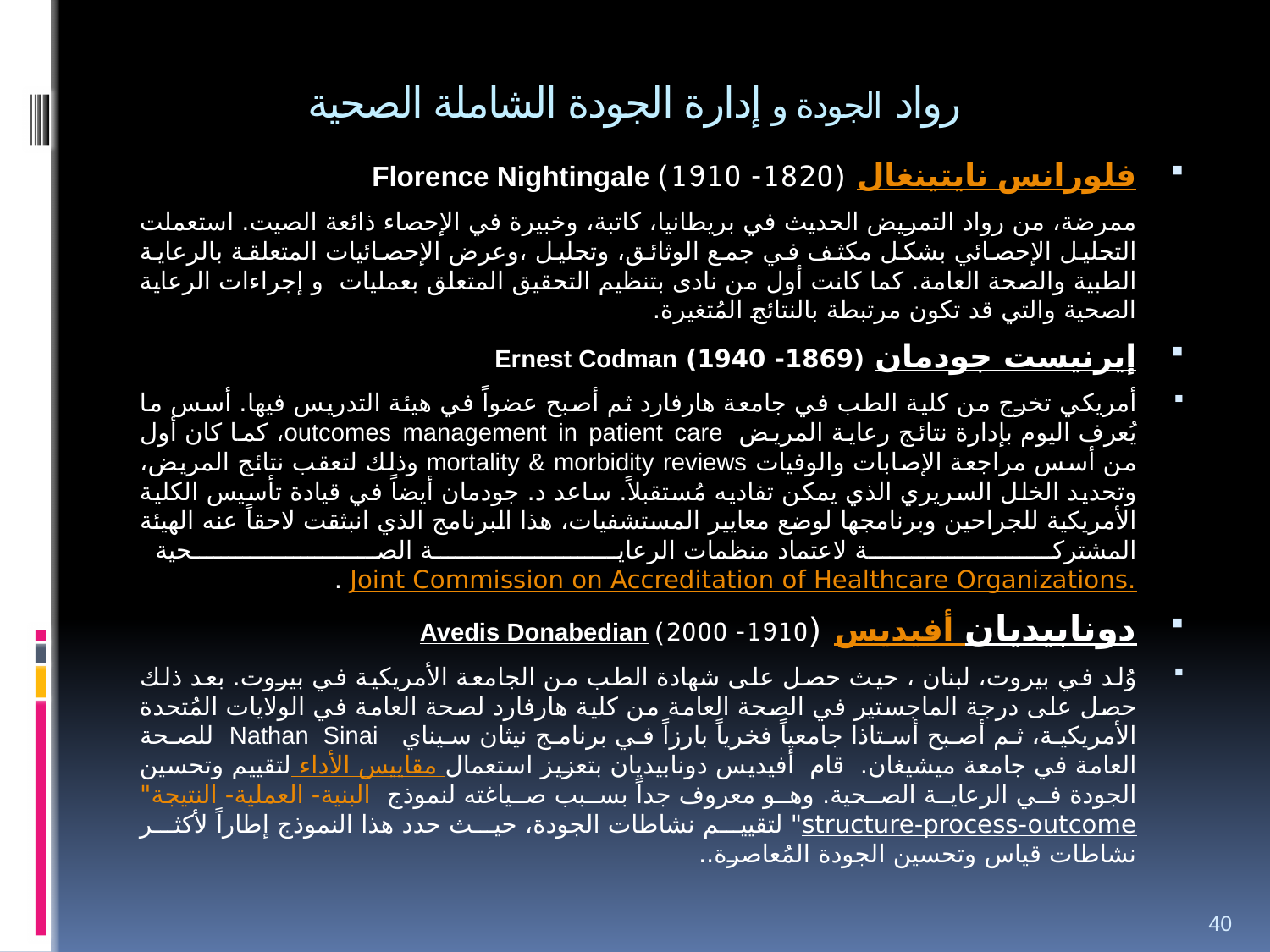

# رواد الجودة و إدارة الجودة الشاملة الصحية
فلورانس نايتينغال (1820- 1910) Florence Nightingale
		ممرضة، من رواد التمريض الحديث في بريطانيا، كاتبة، وخبيرة في الإحصاء ذائعة الصيت. استعملت التحليل الإحصائي بشكل مكثف في جمع الوثائق، وتحليل ،وعرض الإحصائيات المتعلقة بالرعاية الطبية والصحة العامة. كما كانت أول من نادى بتنظيم التحقيق المتعلق بعمليات  و إجراءات الرعاية الصحية والتي قد تكون مرتبطة بالنتائج المُتغيرة.
إيرنيست جودمان (1869- 1940) Ernest Codman
أمريكي تخرج من كلية الطب في جامعة هارفارد ثم أصبح عضواً في هيئة التدريس فيها. أسس ما يُعرف اليوم بإدارة نتائج رعاية المريض  outcomes management in patient care، كما كان أول من أسس مراجعة الإصابات والوفيات mortality & morbidity reviews وذلك لتعقب نتائج المريض، وتحديد الخلل السريري الذي يمكن تفاديه مُستقبلاً. ساعد د. جودمان أيضاً في قيادة تأسيس الكلية الأمريكية للجراحين وبرنامجها لوضع معايير المستشفيات، هذا البرنامج الذي انبثقت لاحقاً عنه الهيئة المشتركة لاعتماد منظمات الرعاية الصحية  Joint Commission on Accreditation of Healthcare Organizations. .
أفيديس دونابيديان (1910- 2000) Avedis Donabedian
وُلد في بيروت، لبنان ، حيث حصل على شهادة الطب من الجامعة الأمريكية في بيروت. بعد ذلك حصل على درجة الماجستير في الصحة العامة من كلية هارفارد لصحة العامة في الولايات المُتحدة الأمريكية، ثم أصبح أستاذا جامعياً فخرياً بارزاً في برنامج نيثان سيناي   Nathan Sinai  للصحة العامة في جامعة ميشيغان.  قام  أفيديس دونابيديان بتعزيز استعمال مقاييس الأداء لتقييم وتحسين الجودة في الرعاية الصحية. وهو معروف جداً بسبب صياغته لنموذج "البنية- العملية- النتيجة structure-process-outcome" لتقييم نشاطات الجودة، حيث حدد هذا النموذج إطاراً لأكثر نشاطات قياس وتحسين الجودة المُعاصرة..
40